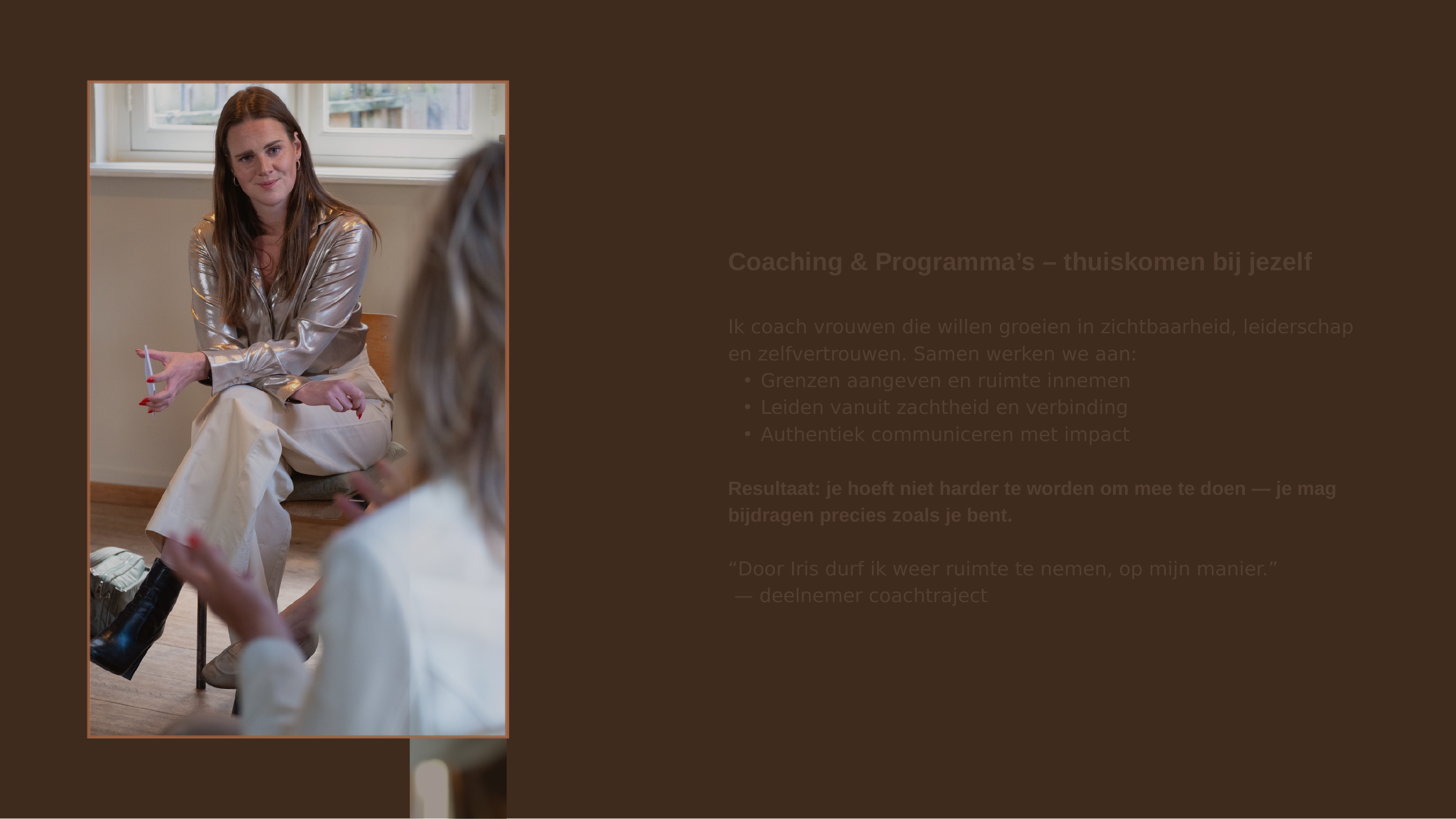

Coaching & Programma’s – thuiskomen bij jezelf

Ik coach vrouwen die willen groeien in zichtbaarheid, leiderschap en zelfvertrouwen. Samen werken we aan:
Grenzen aangeven en ruimte innemen
Leiden vanuit zachtheid en verbinding
Authentiek communiceren met impact

Resultaat: je hoeft niet harder te worden om mee te doen — je mag bijdragen precies zoals je bent.

“Door Iris durf ik weer ruimte te nemen, op mijn manier.”
 — deelnemer coachtraject